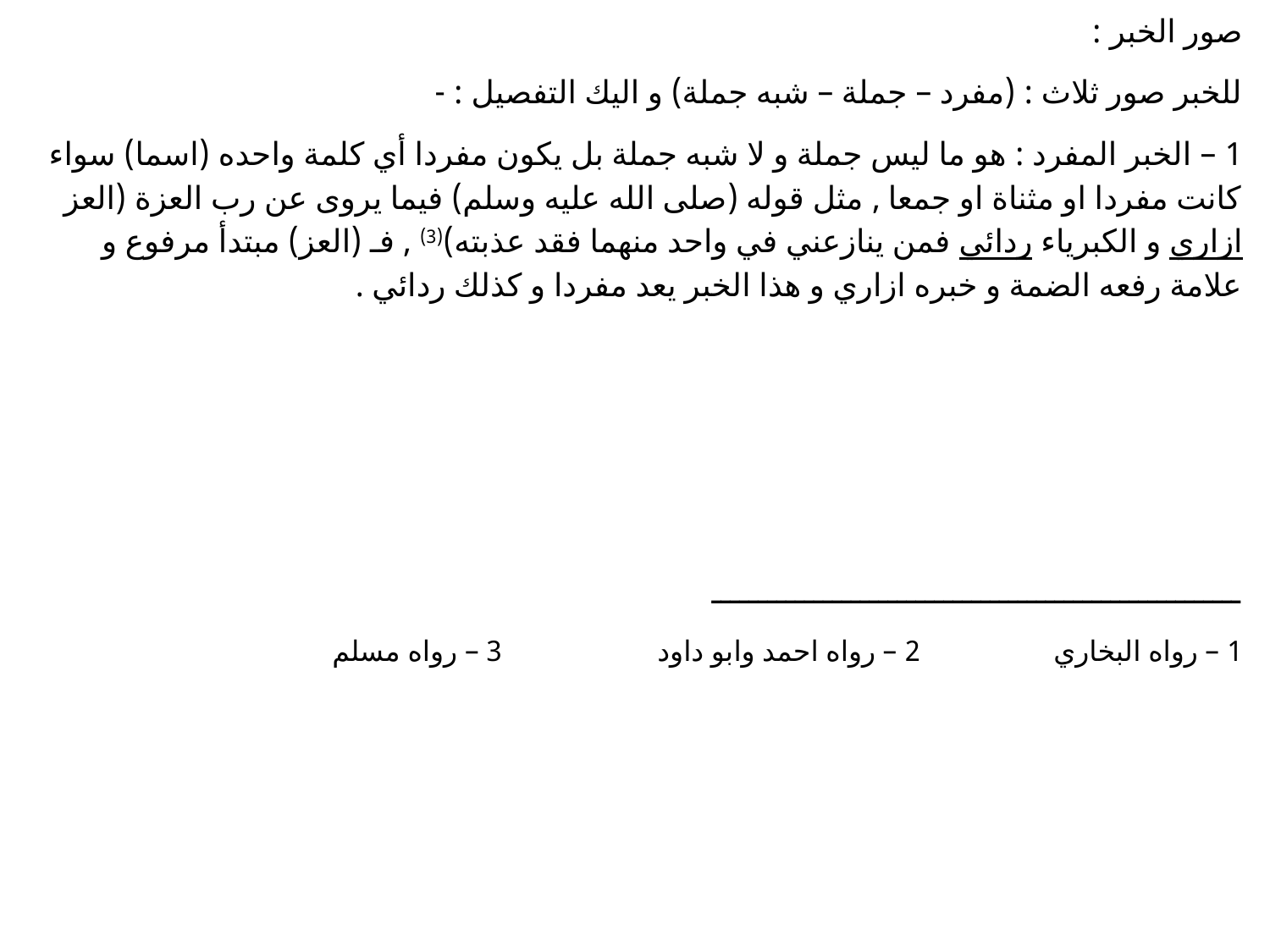

صور الخبر :
للخبر صور ثلاث : (مفرد – جملة – شبه جملة) و اليك التفصيل : -
1 – الخبر المفرد : هو ما ليس جملة و لا شبه جملة بل يكون مفردا أي كلمة واحده (اسما) سواء كانت مفردا او مثناة او جمعا , مثل قوله (صلى الله عليه وسلم) فيما يروى عن رب العزة (العز ازاري و الكبرياء ردائي فمن ينازعني في واحد منهما فقد عذبته)(3) , فـ (العز) مبتدأ مرفوع و علامة رفعه الضمة و خبره ازاري و هذا الخبر يعد مفردا و كذلك ردائي .

ـــــــــــــــــــــــــــــــــــــــــــــــــــــــــ
1 – رواه البخاري                  2 – رواه احمد وابو داود                     3 – رواه مسلم